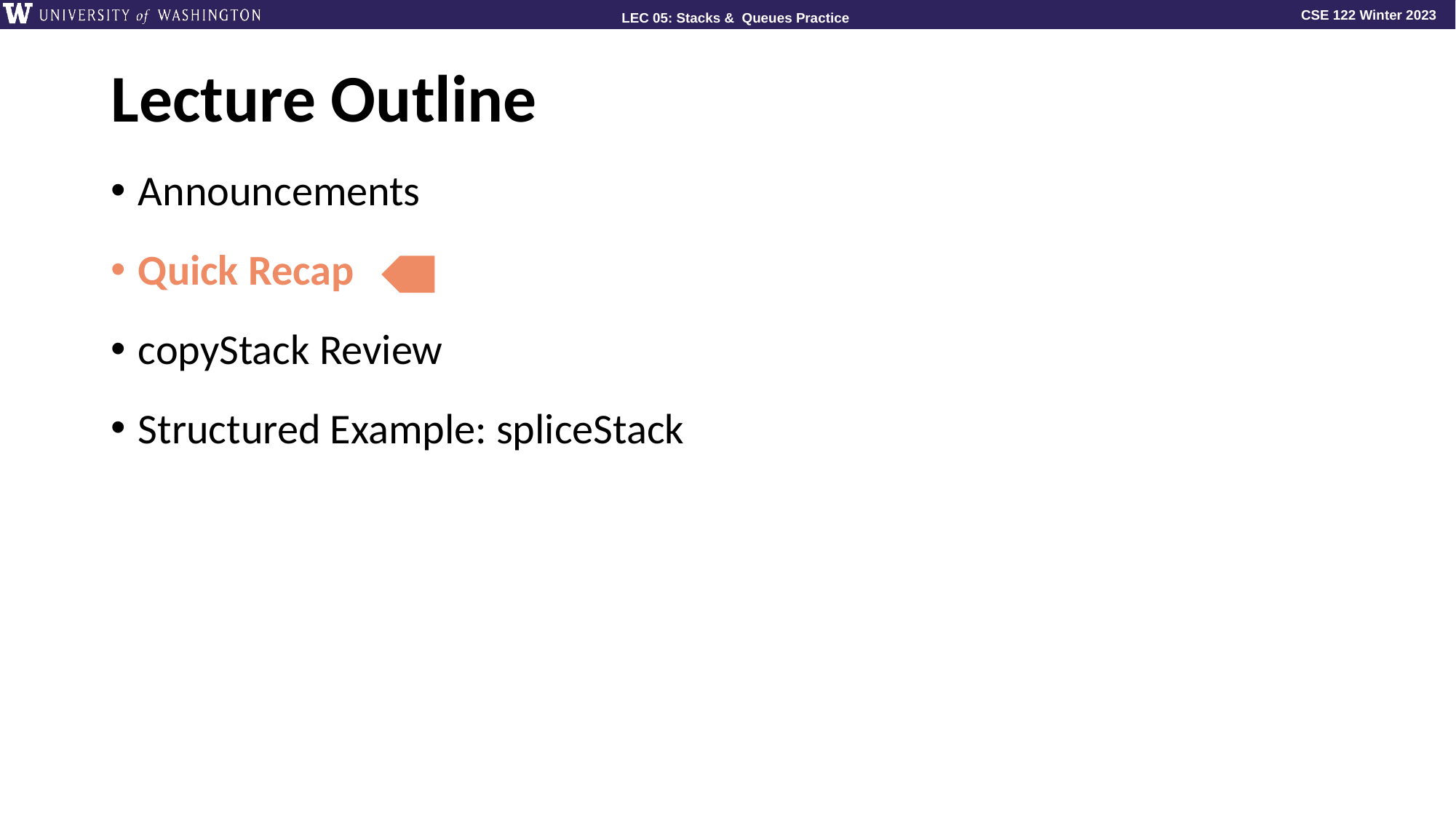

# Lecture Outline
Announcements
Quick Recap
copyStack Review
Structured Example: spliceStack